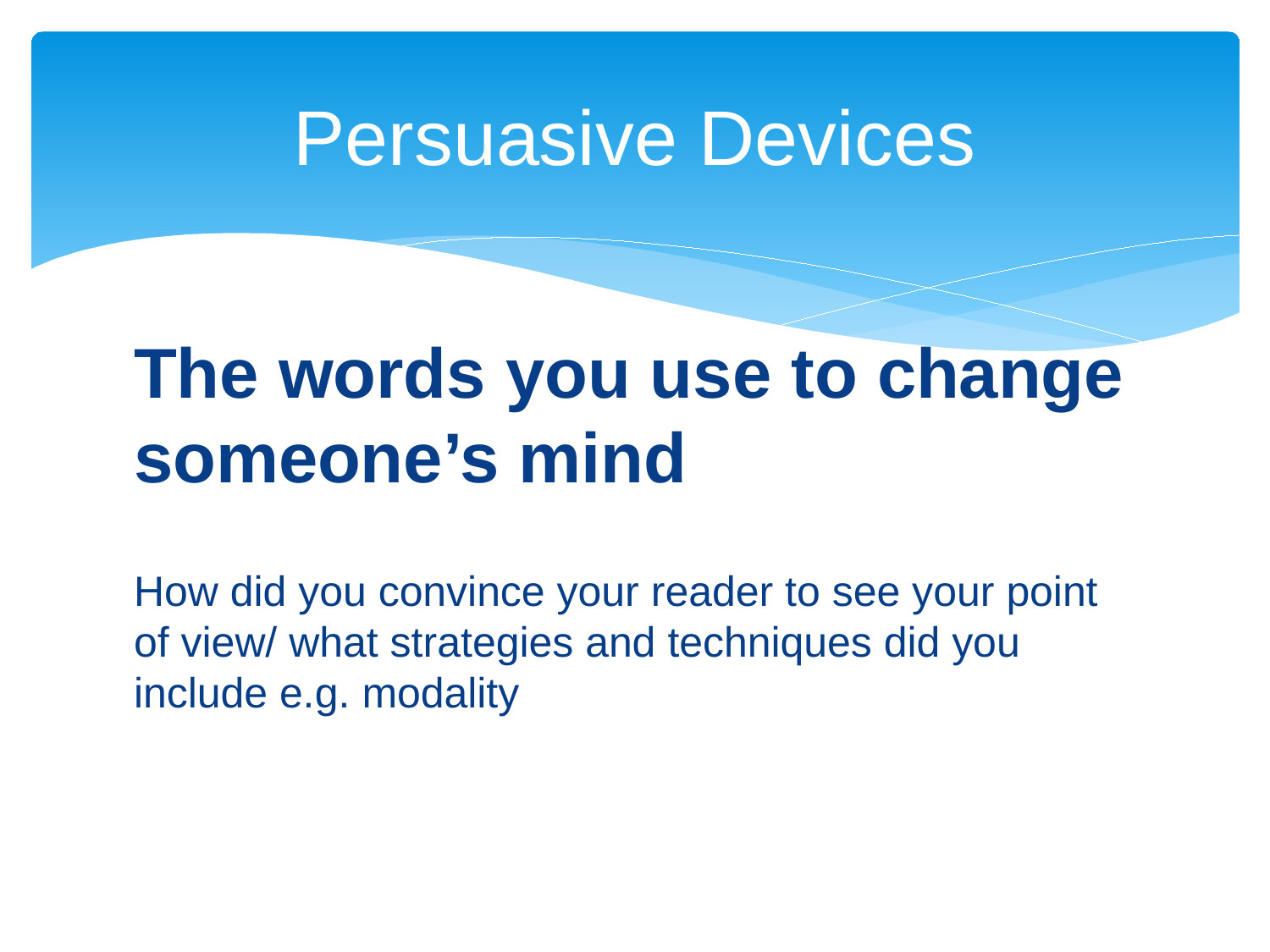

# Persuasive Devices

The words you use to change someone’s mind

How did you convince your reader to see your point of view/ what strategies and techniques did you include e.g. modality